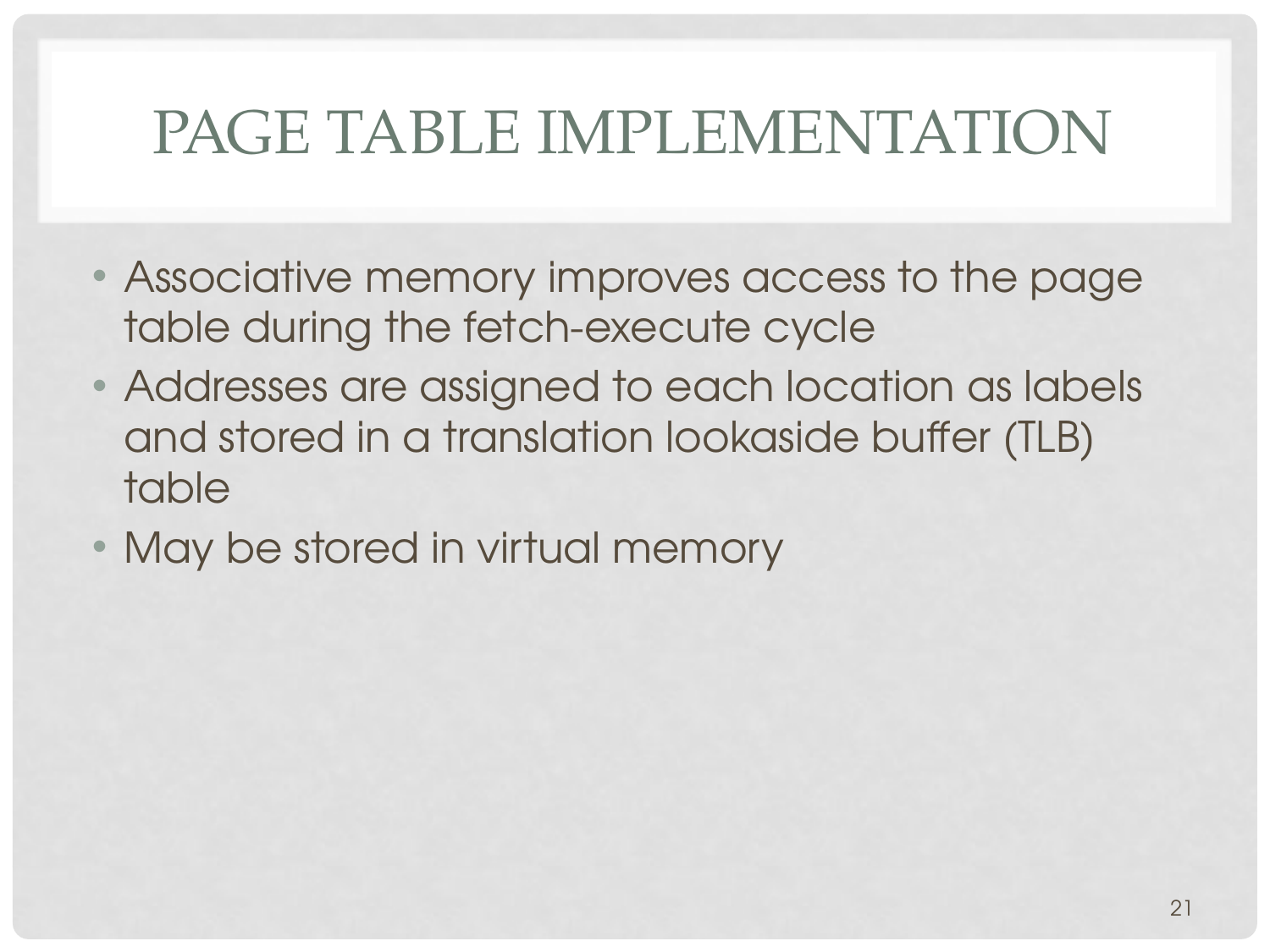

# Page Table Implementation
Associative memory improves access to the page table during the fetch-execute cycle
Addresses are assigned to each location as labels and stored in a translation lookaside buffer (TLB) table
May be stored in virtual memory

21